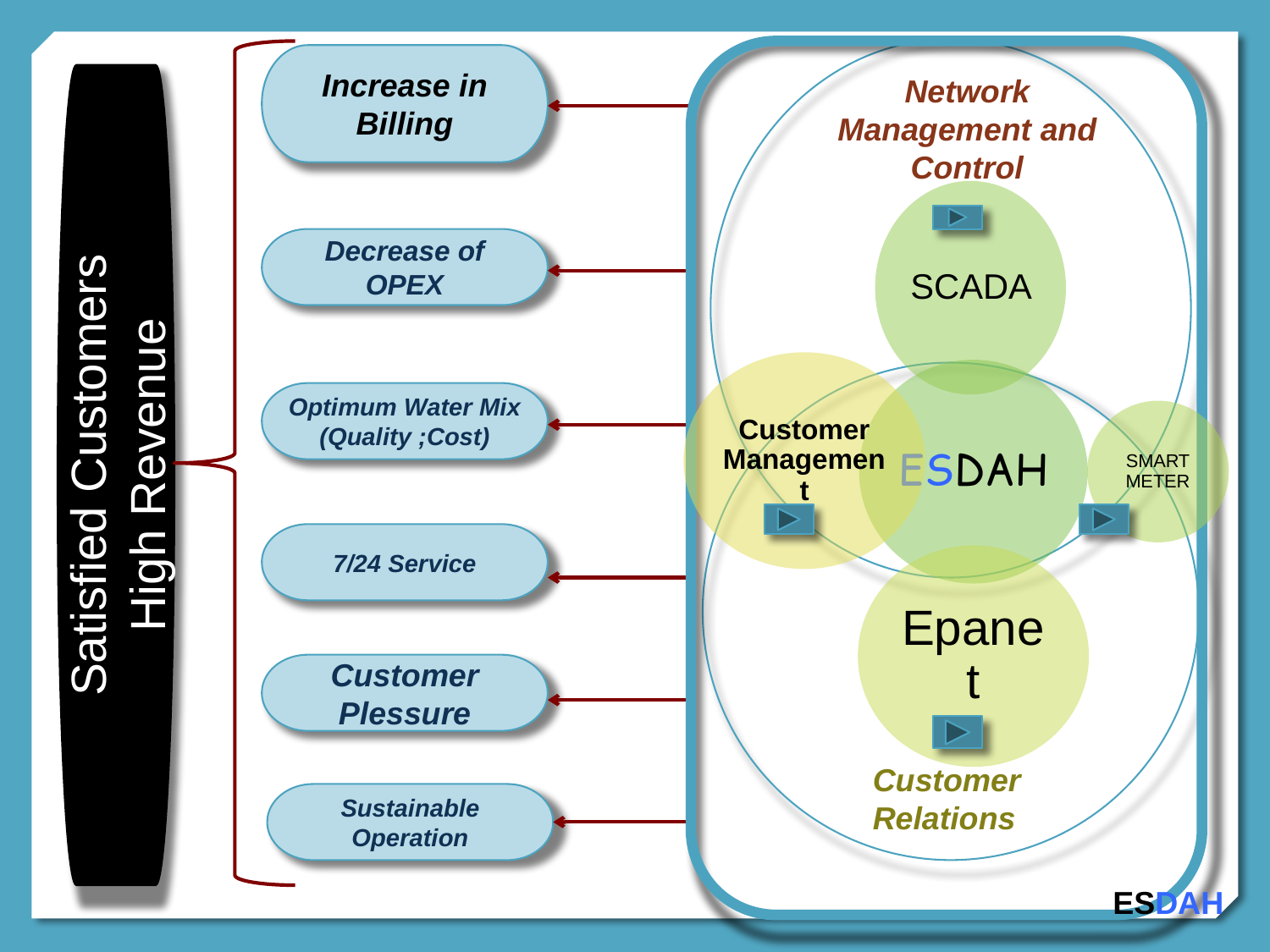

ESDAH
SCADA
SMART METER
Epanet
Customer Management

Increase in Billing
Satisfied Customers
High Revenue

Network Management and Control

Decrease of OPEX

Optimum Water Mix (Quality ;Cost)

7/24 Service
Customer Plessure

Customer Relations
Sustainable Operation
ESDAH